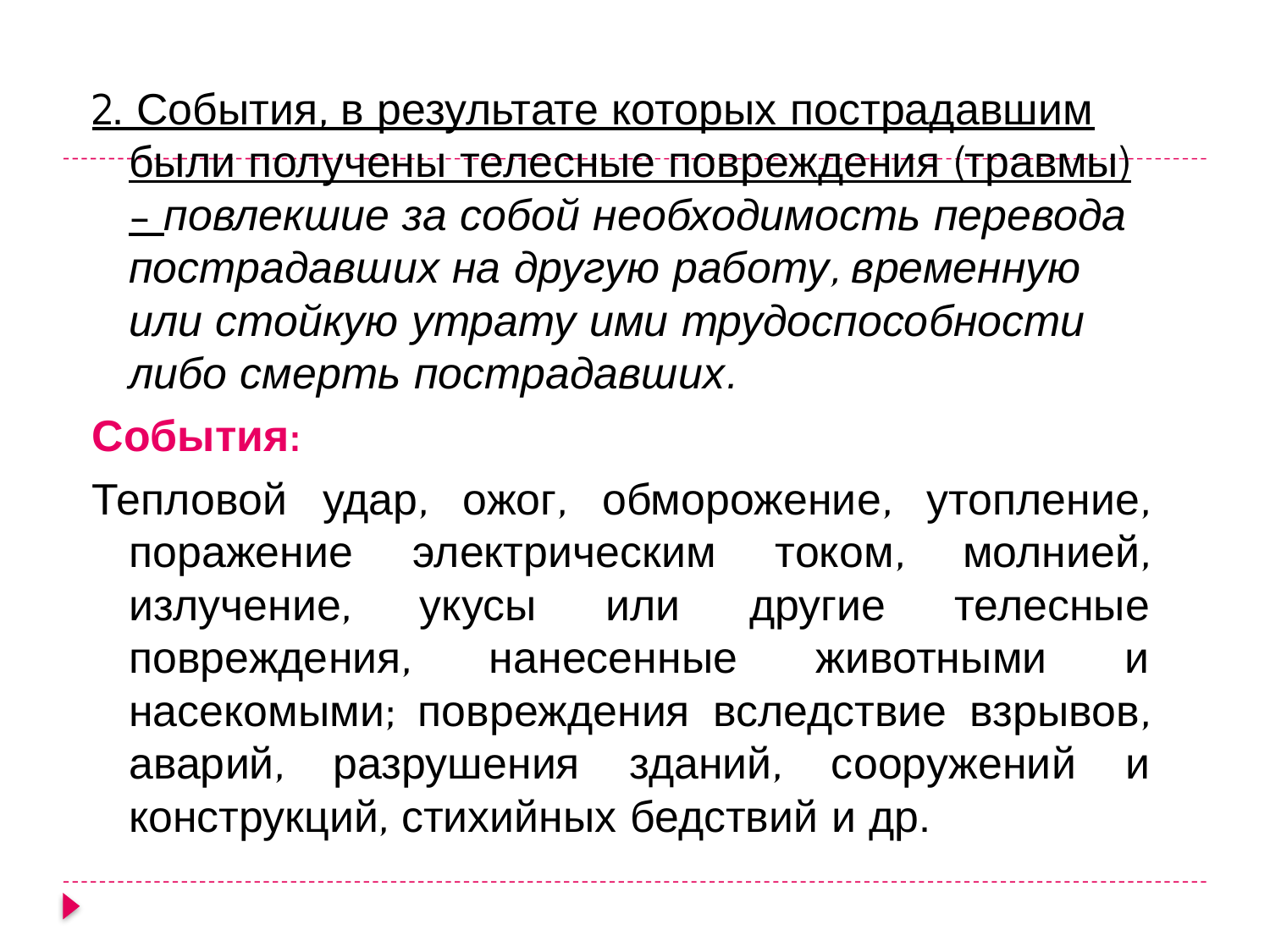

2. События, в результате которых пострадавшим были получены телесные повреждения (травмы) – повлекшие за собой необходимость перевода пострадавших на другую работу, временную или стойкую утрату ими трудоспособности либо смерть пострадавших.
События:
Тепловой удар, ожог, обморожение, утопление, поражение электрическим током, молнией, излучение, укусы или другие телесные повреждения, нанесенные животными и насекомыми; повреждения вследствие взрывов, аварий, разрушения зданий, сооружений и конструкций, стихийных бедствий и др.